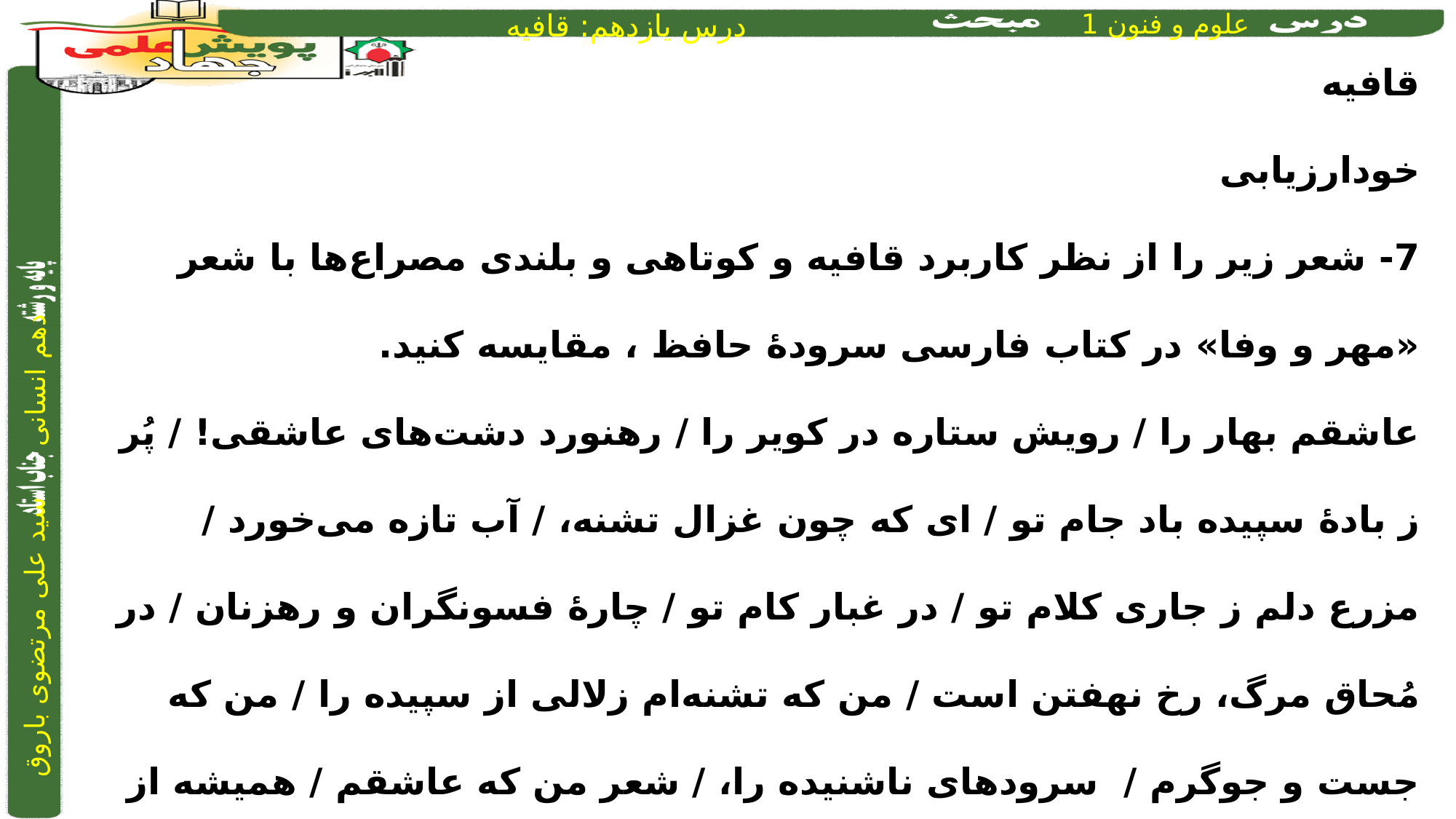

قافیه
خودارزیابی
7- شعر زیر را از نظر کاربرد قافیه و کوتاهی و بلندی مصراع‌ها با شعر «مهر و وفا» در کتاب فارسی سرودۀ حافظ ، مقایسه کنید.
عاشقم بهار را / رویش ستاره در کویر را / رهنورد دشت‌های عاشقی! / پُر ز بادۀ سپیده باد جام تو / ای که چون غزال تشنه، / آب تازه می‌خورد / مزرع دلم ز جاری کلام تو / در غبار کام تو / چارۀ فسونگران و رهزنان / در مُحاق مرگ، رخ نهفتن است / من که تشنه‌ام زلالی از سپیده را / من که جست و جوگرم /  سرودهای ناشنیده را، / شعر من که عاشقم / همیشه از تو گفتن است / ای که در بهار سبز نام تو / رسالت گل محمدی / شکفتن است! 								سیّد حسن حسینی